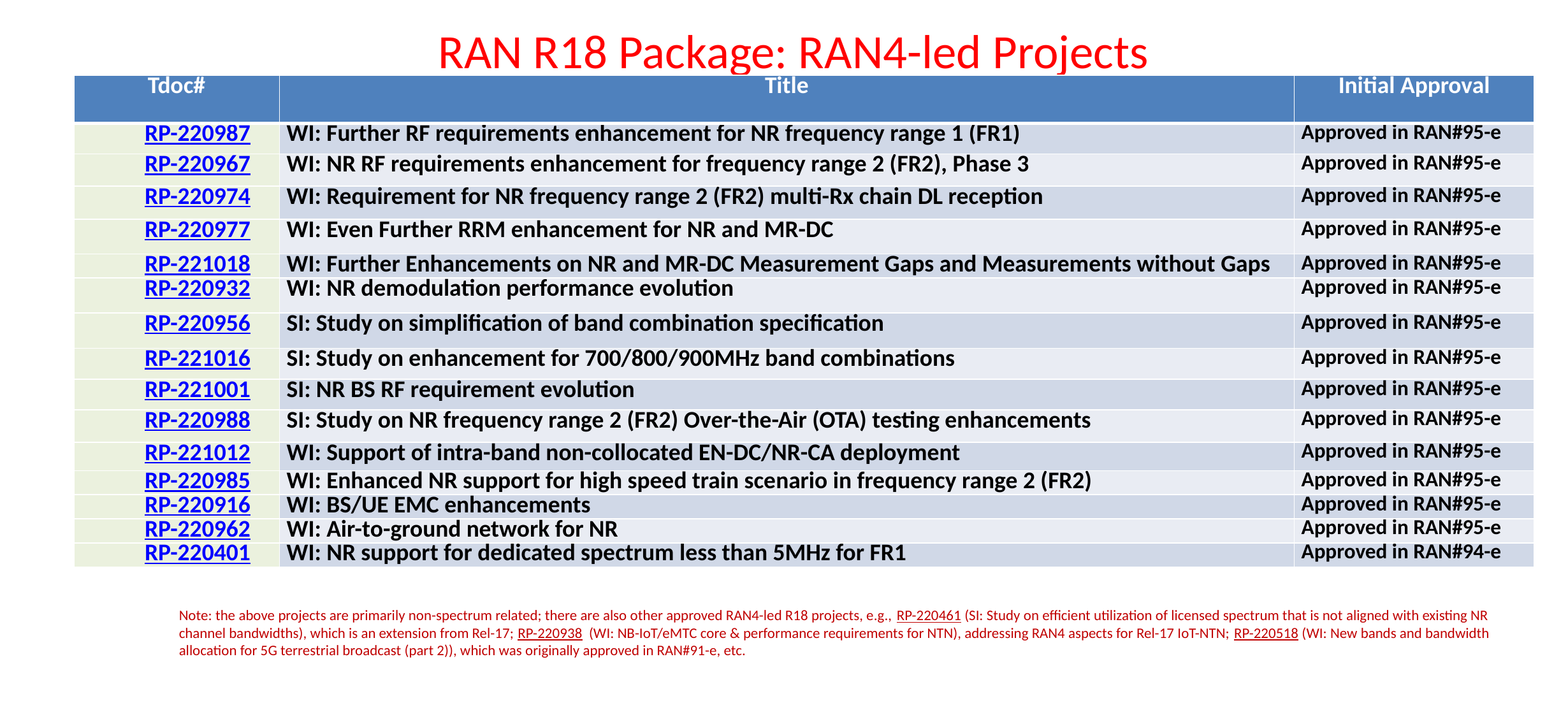

# RAN R18 Package: RAN4-led Projects
| Tdoc# | Title | Initial Approval |
| --- | --- | --- |
| RP-220987 | WI: Further RF requirements enhancement for NR frequency range 1 (FR1) | Approved in RAN#95-e |
| RP-220967 | WI: NR RF requirements enhancement for frequency range 2 (FR2), Phase 3 | Approved in RAN#95-e |
| RP-220974 | WI: Requirement for NR frequency range 2 (FR2) multi-Rx chain DL reception | Approved in RAN#95-e |
| RP-220977 | WI: Even Further RRM enhancement for NR and MR-DC | Approved in RAN#95-e |
| RP-221018 | WI: Further Enhancements on NR and MR-DC Measurement Gaps and Measurements without Gaps | Approved in RAN#95-e |
| RP-220932 | WI: NR demodulation performance evolution | Approved in RAN#95-e |
| RP-220956 | SI: Study on simplification of band combination specification | Approved in RAN#95-e |
| RP-221016 | SI: Study on enhancement for 700/800/900MHz band combinations | Approved in RAN#95-e |
| RP-221001 | SI: NR BS RF requirement evolution | Approved in RAN#95-e |
| RP-220988 | SI: Study on NR frequency range 2 (FR2) Over-the-Air (OTA) testing enhancements | Approved in RAN#95-e |
| RP-221012 | WI: Support of intra-band non-collocated EN-DC/NR-CA deployment | Approved in RAN#95-e |
| RP-220985 | WI: Enhanced NR support for high speed train scenario in frequency range 2 (FR2) | Approved in RAN#95-e |
| RP-220916 | WI: BS/UE EMC enhancements | Approved in RAN#95-e |
| RP-220962 | WI: Air-to-ground network for NR | Approved in RAN#95-e |
| RP-220401 | WI: NR support for dedicated spectrum less than 5MHz for FR1 | Approved in RAN#94-e |
Note: the above projects are primarily non-spectrum related; there are also other approved RAN4-led R18 projects, e.g., RP-220461 (SI: Study on efficient utilization of licensed spectrum that is not aligned with existing NR channel bandwidths), which is an extension from Rel-17; RP-220938  (WI: NB-IoT/eMTC core & performance requirements for NTN), addressing RAN4 aspects for Rel-17 IoT-NTN; RP-220518 (WI: New bands and bandwidth allocation for 5G terrestrial broadcast (part 2)), which was originally approved in RAN#91-e, etc.